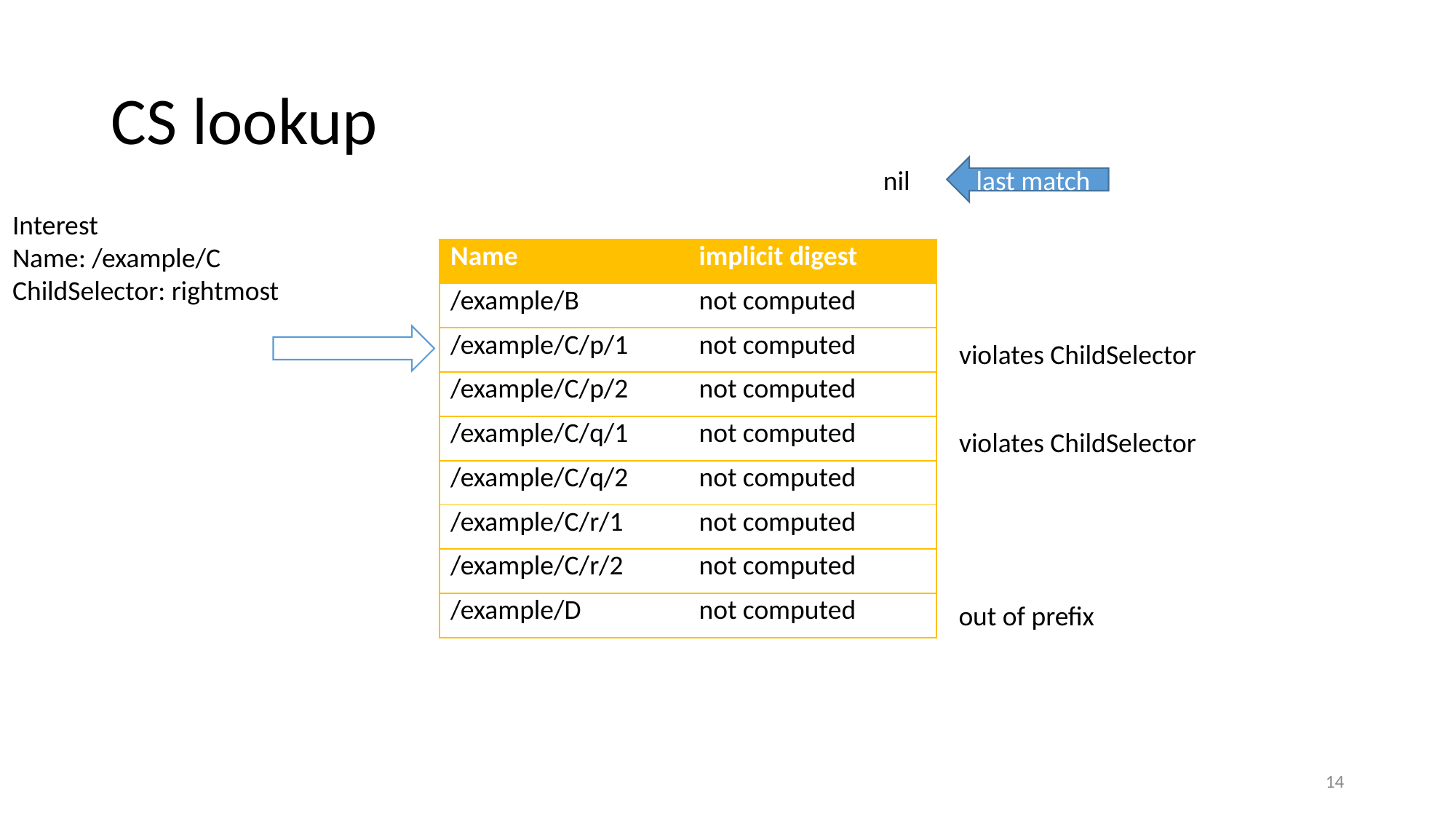

# CS lookup
last match
nil
Interest
Name: /example/C
ChildSelector: rightmost
| Name | implicit digest |
| --- | --- |
| /example/B | not computed |
| /example/C/p/1 | not computed |
| /example/C/p/2 | not computed |
| /example/C/q/1 | not computed |
| /example/C/q/2 | not computed |
| /example/C/r/1 | not computed |
| /example/C/r/2 | not computed |
| /example/D | not computed |

violates ChildSelector
violates ChildSelector
out of prefix
14